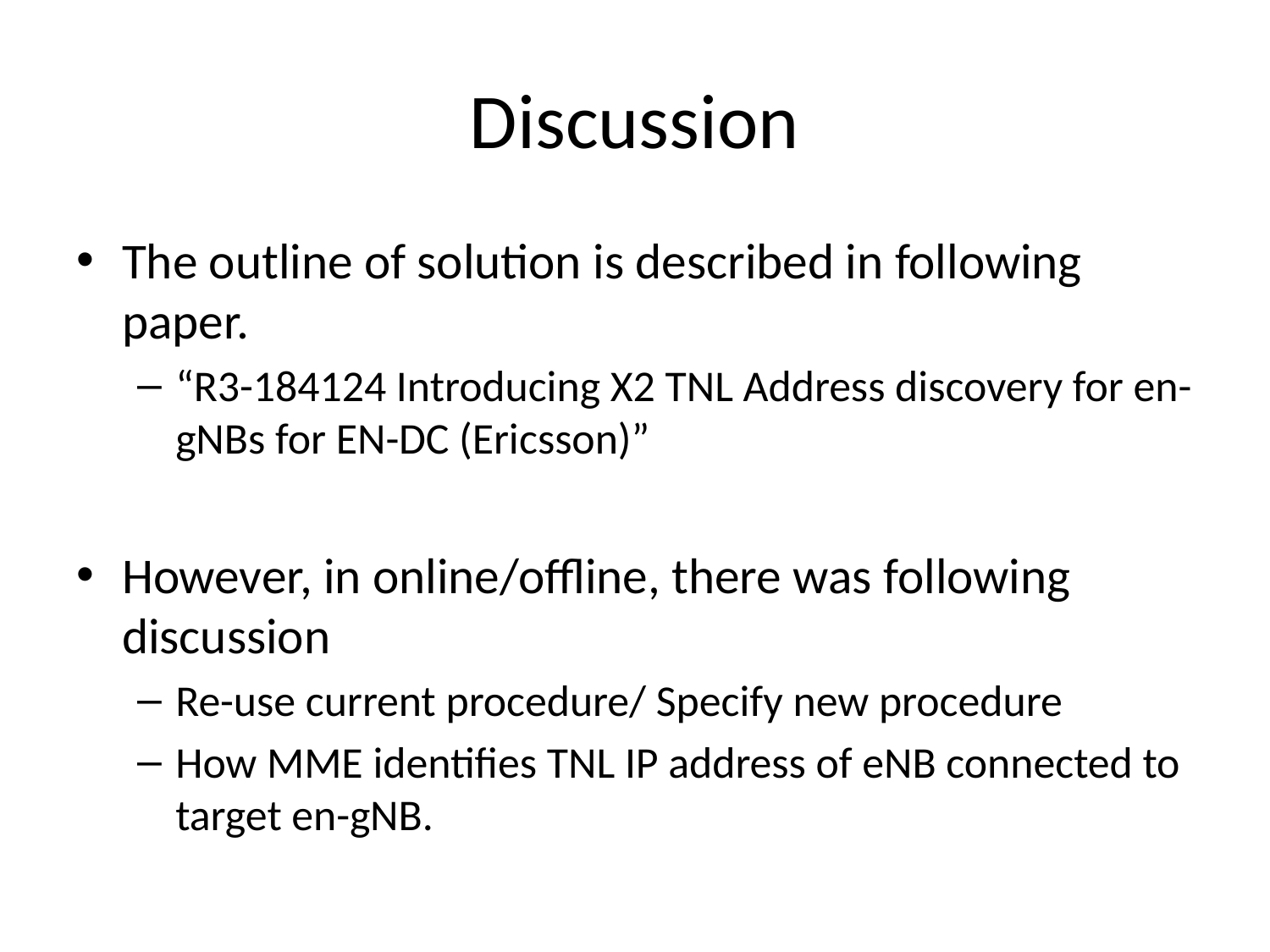

# Discussion
The outline of solution is described in following paper.
“R3-184124 Introducing X2 TNL Address discovery for en-gNBs for EN-DC (Ericsson)”

However, in online/offline, there was following discussion
Re-use current procedure/ Specify new procedure
How MME identifies TNL IP address of eNB connected to target en-gNB.